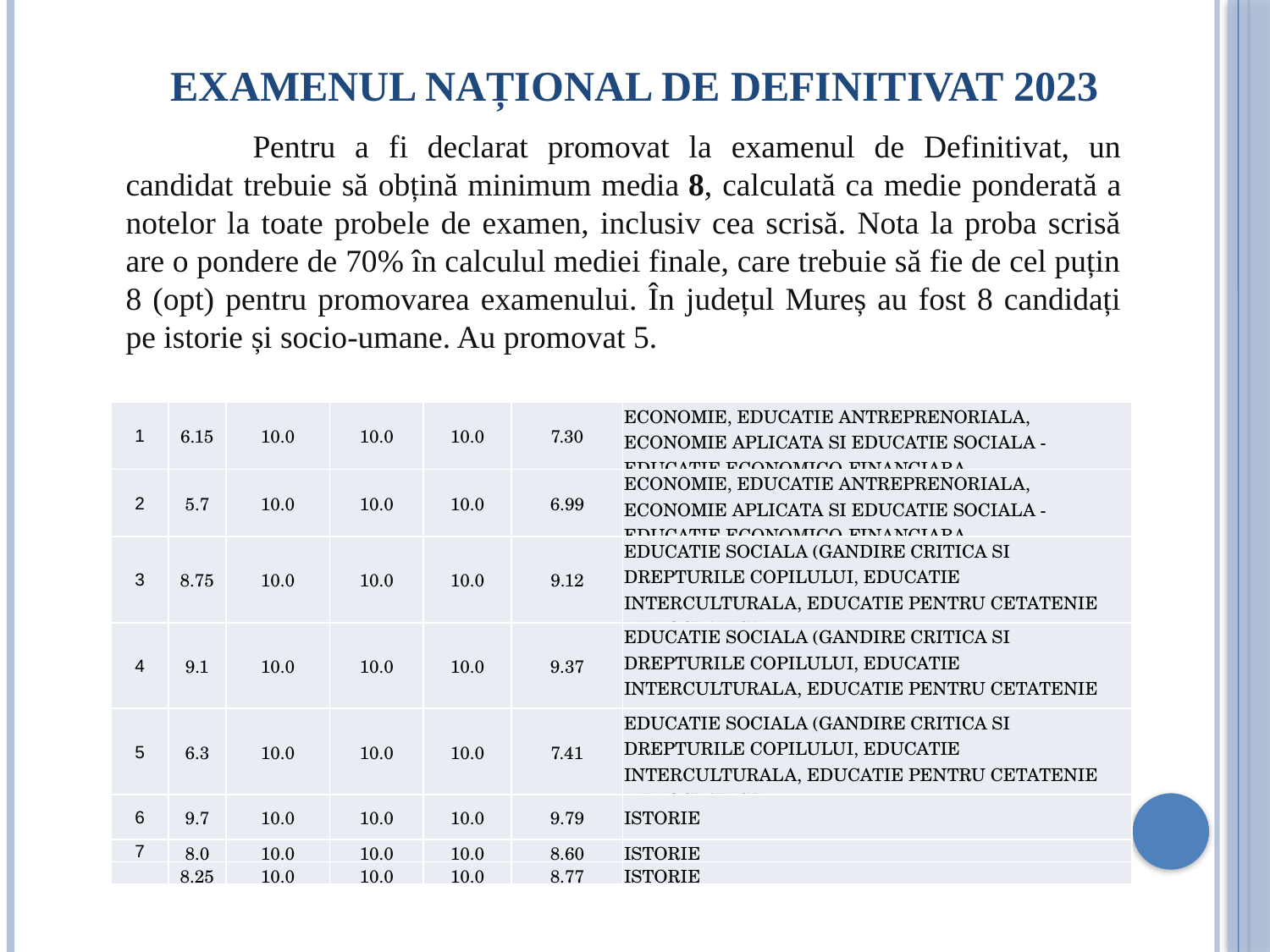

EXAMENUL NAȚIONAL DE DEFINITIVAT 2023
	Pentru a fi declarat promovat la examenul de Definitivat, un candidat trebuie să obțină minimum media 8, calculată ca medie ponderată a notelor la toate probele de examen, inclusiv cea scrisă. Nota la proba scrisă are o pondere de 70% în calculul mediei finale, care trebuie să fie de cel puțin 8 (opt) pentru promovarea examenului. În județul Mureș au fost 8 candidați pe istorie și socio-umane. Au promovat 5.
| 1 | 6.15 | 10.0 | 10.0 | 10.0 | 7.30 | ECONOMIE, EDUCATIE ANTREPRENORIALA, ECONOMIE APLICATA SI EDUCATIE SOCIALA - EDUCATIE ECONOMICO-FINANCIARA |
| --- | --- | --- | --- | --- | --- | --- |
| 2 | 5.7 | 10.0 | 10.0 | 10.0 | 6.99 | ECONOMIE, EDUCATIE ANTREPRENORIALA, ECONOMIE APLICATA SI EDUCATIE SOCIALA - EDUCATIE ECONOMICO-FINANCIARA |
| 3 | 8.75 | 10.0 | 10.0 | 10.0 | 9.12 | EDUCATIE SOCIALA (GANDIRE CRITICA SI DREPTURILE COPILULUI, EDUCATIE INTERCULTURALA, EDUCATIE PENTRU CETATENIE DEMOCRATICA) |
| 4 | 9.1 | 10.0 | 10.0 | 10.0 | 9.37 | EDUCATIE SOCIALA (GANDIRE CRITICA SI DREPTURILE COPILULUI, EDUCATIE INTERCULTURALA, EDUCATIE PENTRU CETATENIE DEMOCRATICA) |
| 5 | 6.3 | 10.0 | 10.0 | 10.0 | 7.41 | EDUCATIE SOCIALA (GANDIRE CRITICA SI DREPTURILE COPILULUI, EDUCATIE INTERCULTURALA, EDUCATIE PENTRU CETATENIE DEMOCRATICA) |
| 6 | 9.7 | 10.0 | 10.0 | 10.0 | 9.79 | ISTORIE |
| 7 | 8.0 | 10.0 | 10.0 | 10.0 | 8.60 | ISTORIE |
|  | 8.25 | 10.0 | 10.0 | 10.0 | 8.77 | ISTORIE |